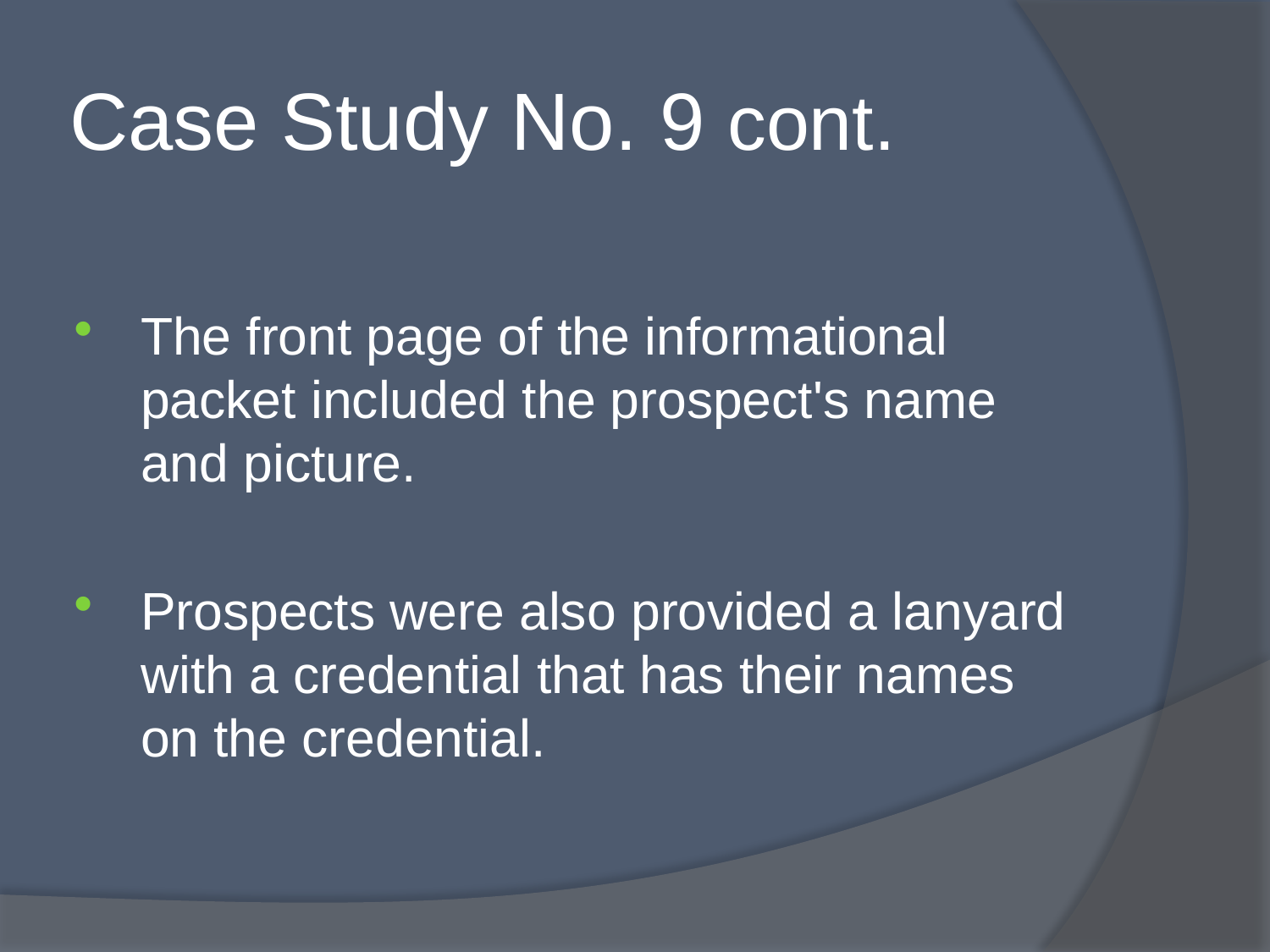

# Case Study No. 9 cont.

The front page of the informational packet included the prospect's name and picture.

Prospects were also provided a lanyard with a credential that has their names on the credential.